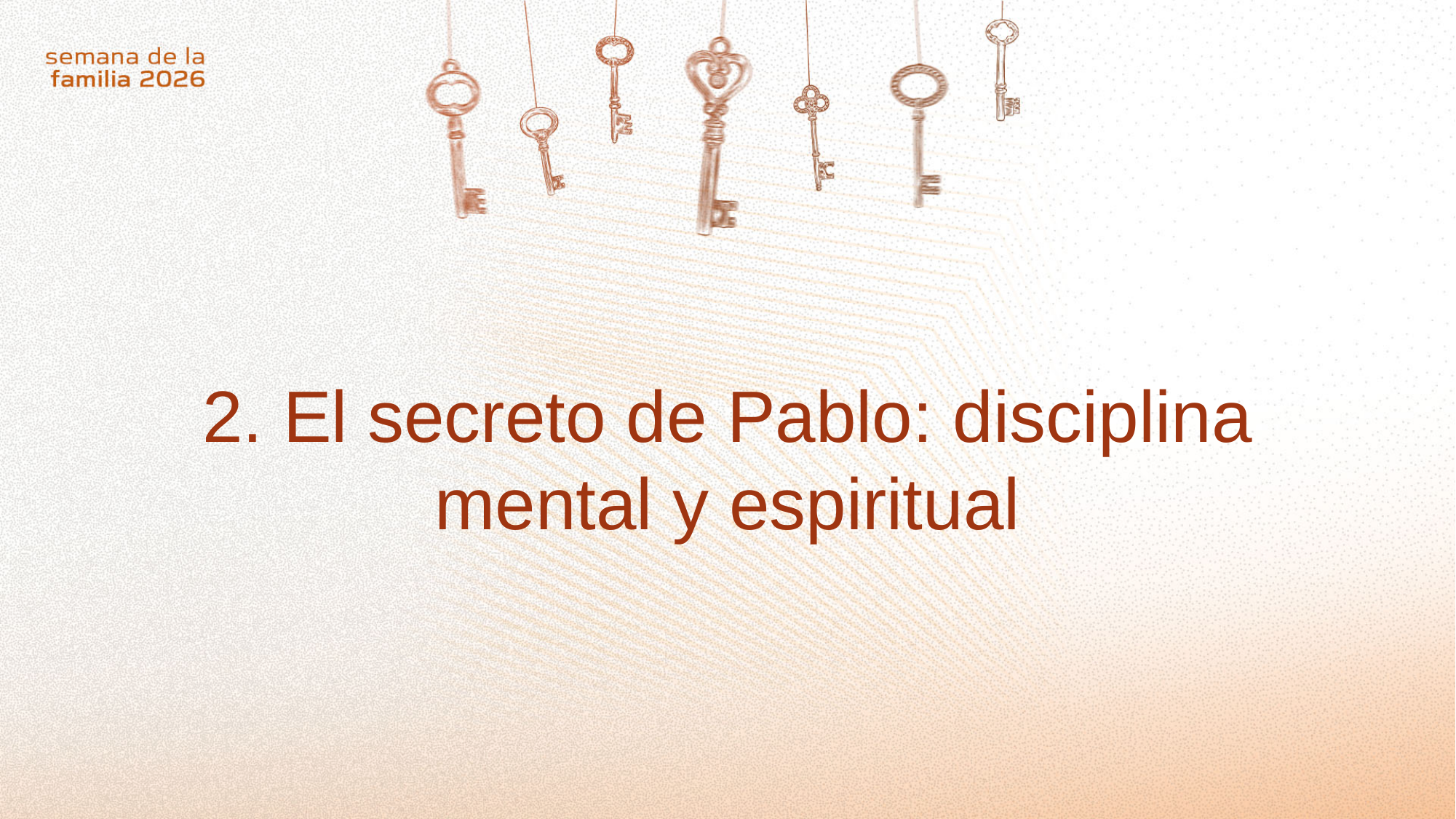

2. El secreto de Pablo: disciplina mental y espiritual